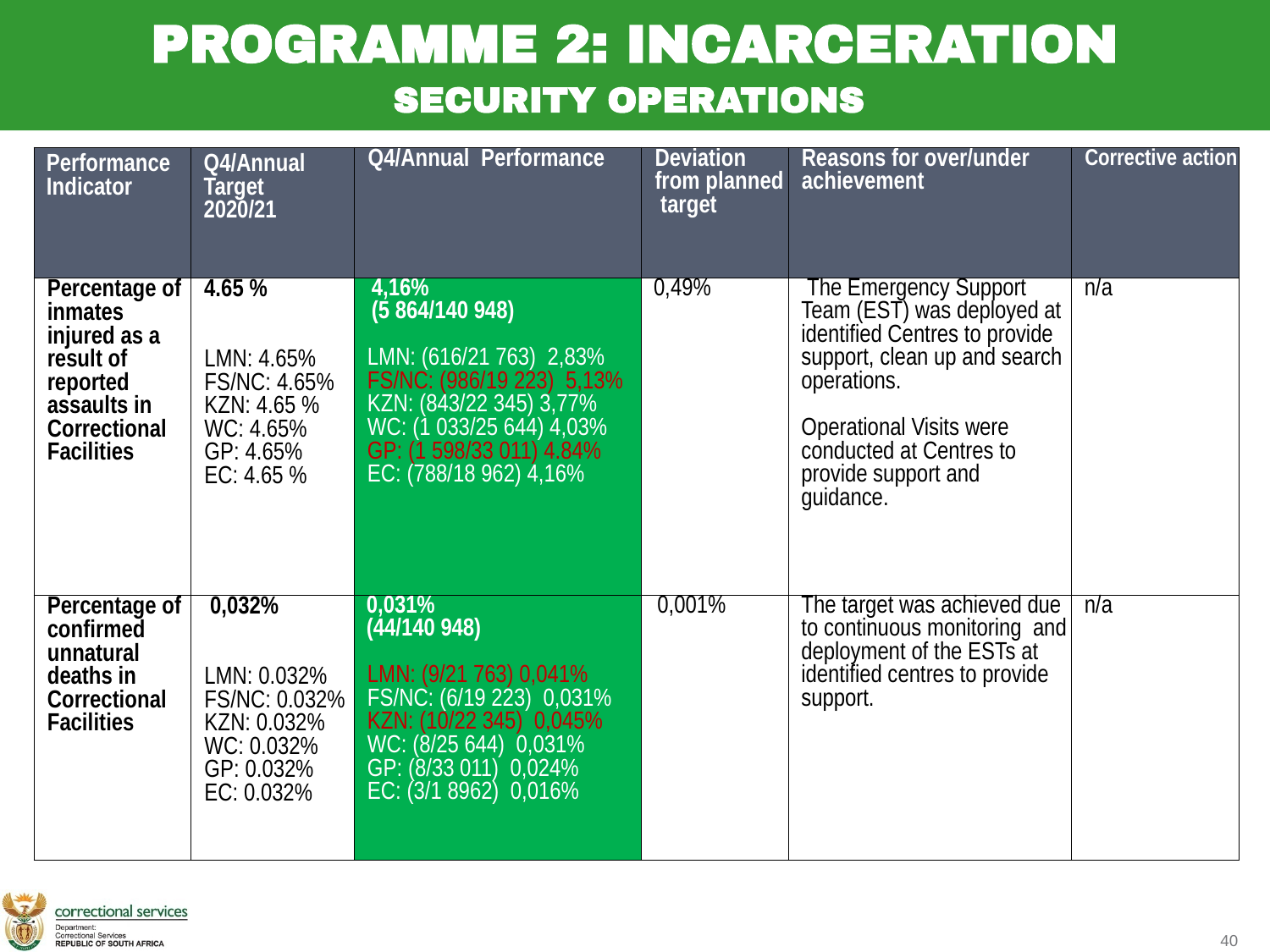

PROGRAMME 2: INCARCERATION
SECURITY OPERATIONS
| Performance Indicator | Q4/Annual Target 2020/21 | Q4/Annual Performance | Deviation from planned target | Reasons for over/under achievement | Corrective action |
| --- | --- | --- | --- | --- | --- |
| Percentage of inmates injured as a result of reported assaults in Correctional Facilities | 4.65 % LMN: 4.65% FS/NC: 4.65% KZN: 4.65 % WC: 4.65% GP: 4.65% EC: 4.65 % | 4,16% (5 864/140 948) LMN: (616/21 763) 2,83% FS/NC: (986/19 223) 5,13% KZN: (843/22 345) 3,77% WC: (1 033/25 644) 4,03% GP: (1 598/33 011) 4.84% EC: (788/18 962) 4,16% | 0,49% | The Emergency Support Team (EST) was deployed at identified Centres to provide support, clean up and search operations. Operational Visits were conducted at Centres to provide support and guidance. | n/a |
| Percentage of confirmed unnatural deaths in Correctional Facilities | 0,032% LMN: 0.032% FS/NC: 0.032% KZN: 0.032% WC: 0.032% GP: 0.032% EC: 0.032% | 0,031% (44/140 948)   LMN: (9/21 763) 0,041% FS/NC: (6/19 223) 0,031% KZN: (10/22 345) 0,045% WC: (8/25 644) 0,031% GP: (8/33 011) 0,024% EC: (3/1 8962) 0,016% | 0,001% | The target was achieved due to continuous monitoring and deployment of the ESTs at identified centres to provide support. | n/a |